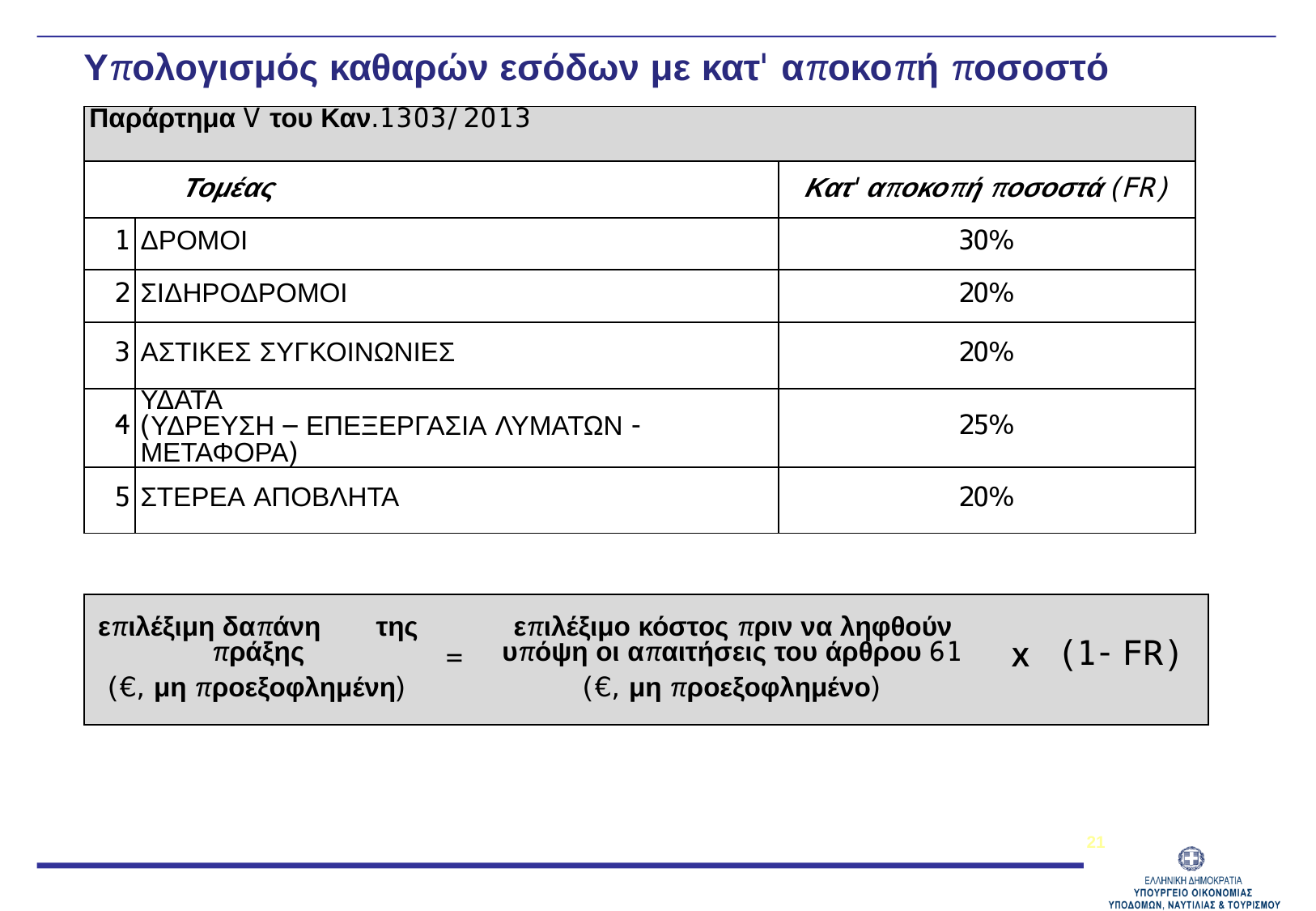

# Υπολογισμός καθαρών εσόδων με κατ' αποκοπή ποσοστό
| Παράρτημα V του Καν.1303/2013 |  |  |
| --- | --- | --- |
| Τομέας |  | Κατ' αποκοπή ποσοστά (FR) |
| 1 | ΔΡΟΜΟΙ | 30% |
| 2 | ΣΙΔΗΡΟΔΡΟΜΟΙ | 20% |
| 3 | ΑΣΤΙΚΕΣ ΣΥΓΚΟΙΝΩΝΙΕΣ | 20% |
| 4 | ΥΔΑΤΑ (ΥΔΡΕΥΣΗ – ΕΠΕΞΕΡΓΑΣΙΑ ΛΥΜΑΤΩΝ - ΜΕΤΑΦΟΡΑ) | 25% |
| 5 | ΣΤΕΡΕΑ ΑΠΟΒΛΗΤΑ | 20% |
| επιλέξιμη δαπάνη της πράξης (€, μη προεξοφλημένη) | = | επιλέξιμο κόστος πριν να ληφθούν υπόψη οι απαιτήσεις του άρθρου 61 (€, μη προεξοφλημένο) | Χ | (1- FR) |
| --- | --- | --- | --- | --- |
21